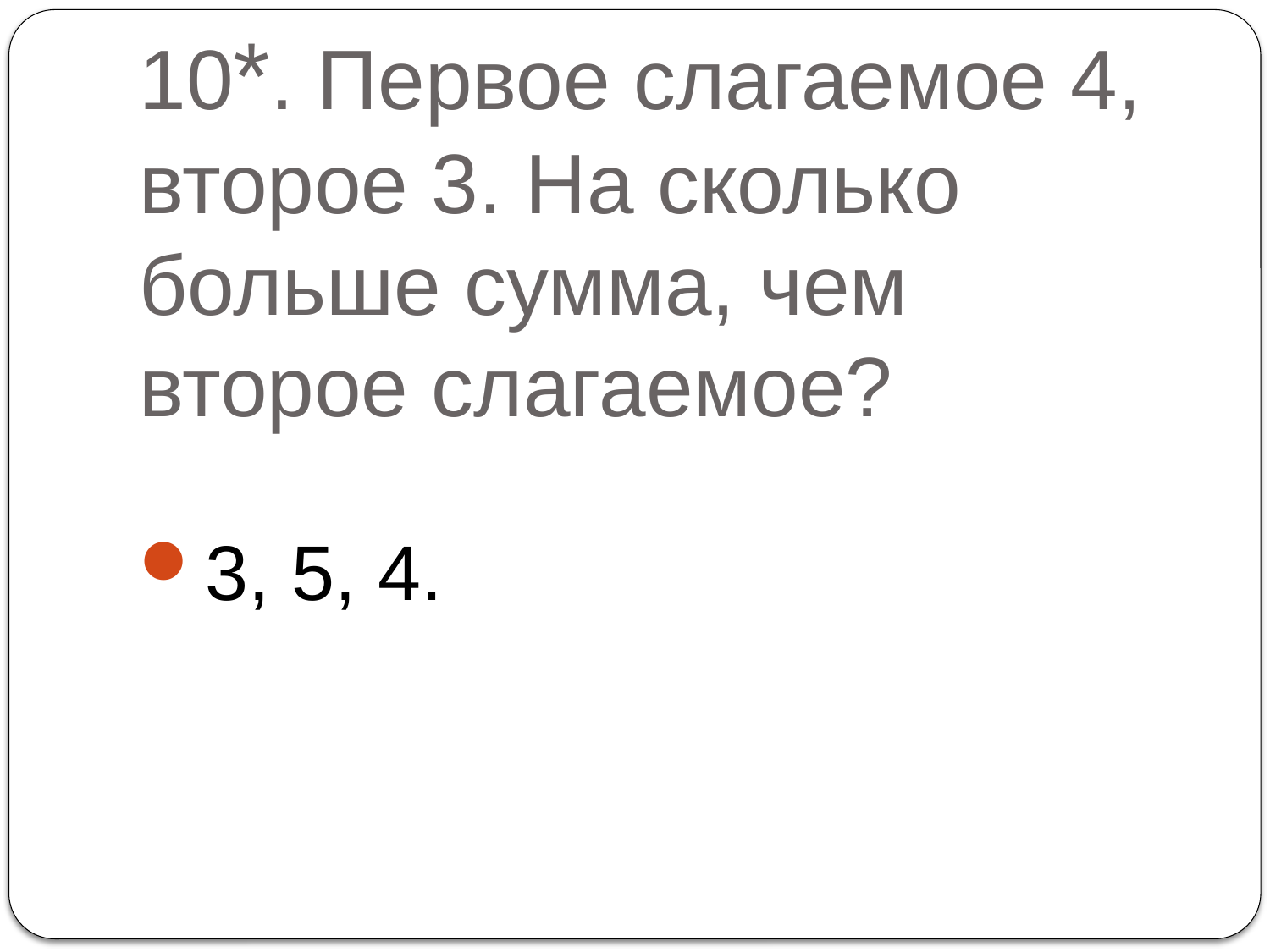

# 10*. Первое слагаемое 4, второе 3. На сколько больше сумма, чем второе слагаемое?

3, 5, 4.